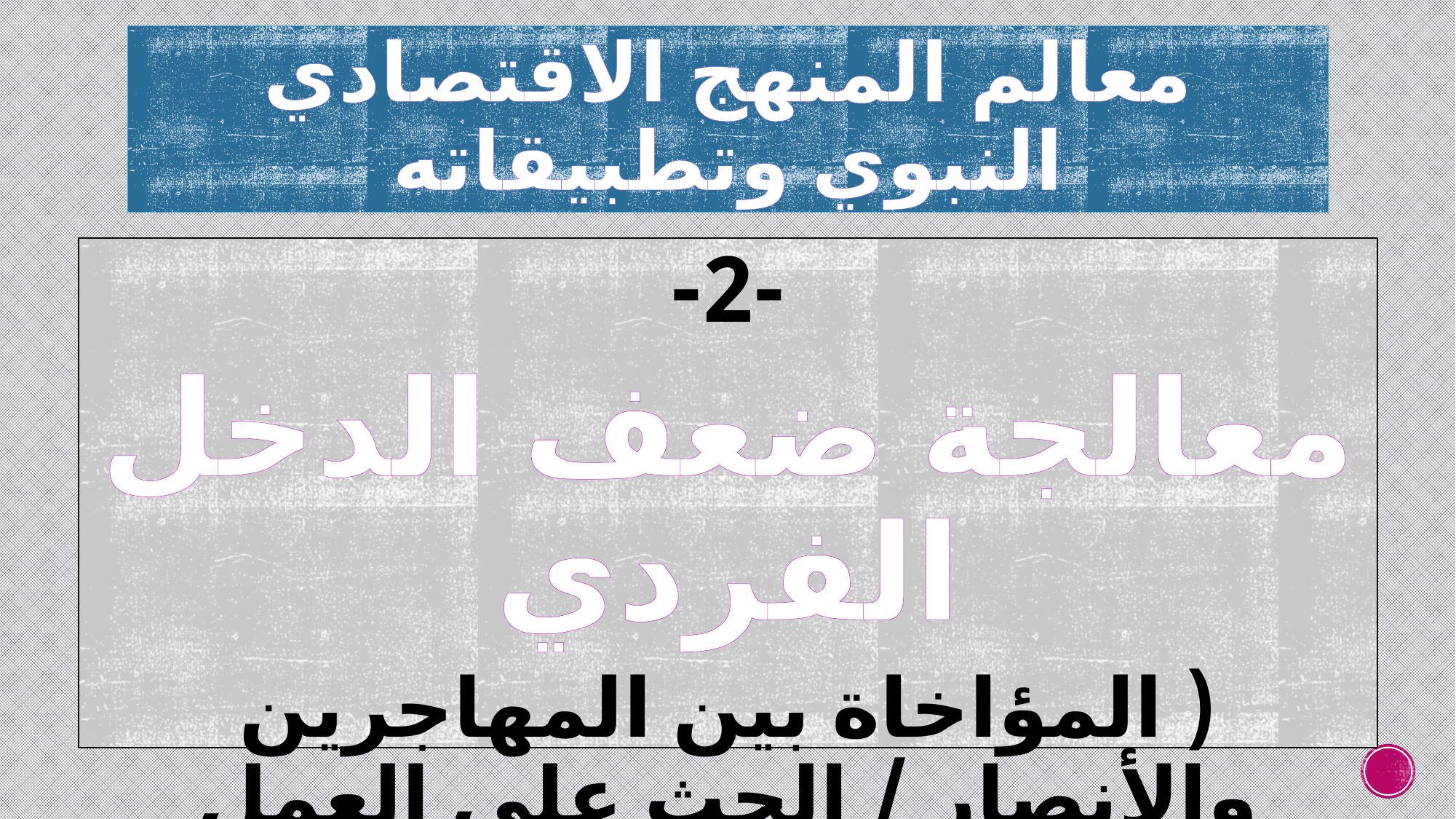

# معالم المنهج الاقتصادي النبوي وتطبيقاته
-2-
معالجة ضعف الدخل الفردي
( المؤاخاة بين المهاجرين والأنصار / الحث على العمل والإنتاج / توظيف أموال الغنائم )